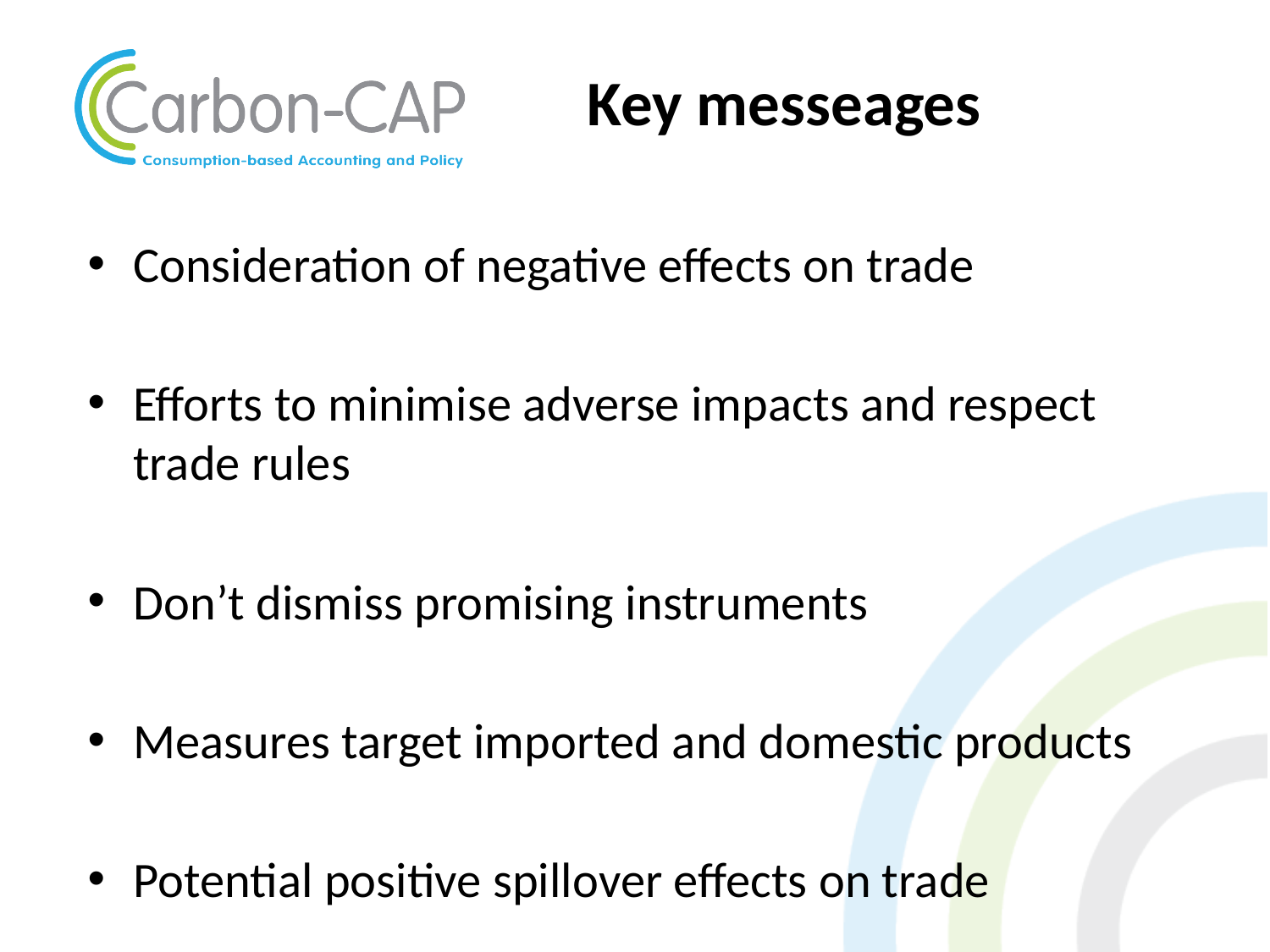

Key messeages
Consideration of negative effects on trade

Efforts to minimise adverse impacts and respect trade rules

Don’t dismiss promising instruments

Measures target imported and domestic products

Potential positive spillover effects on trade